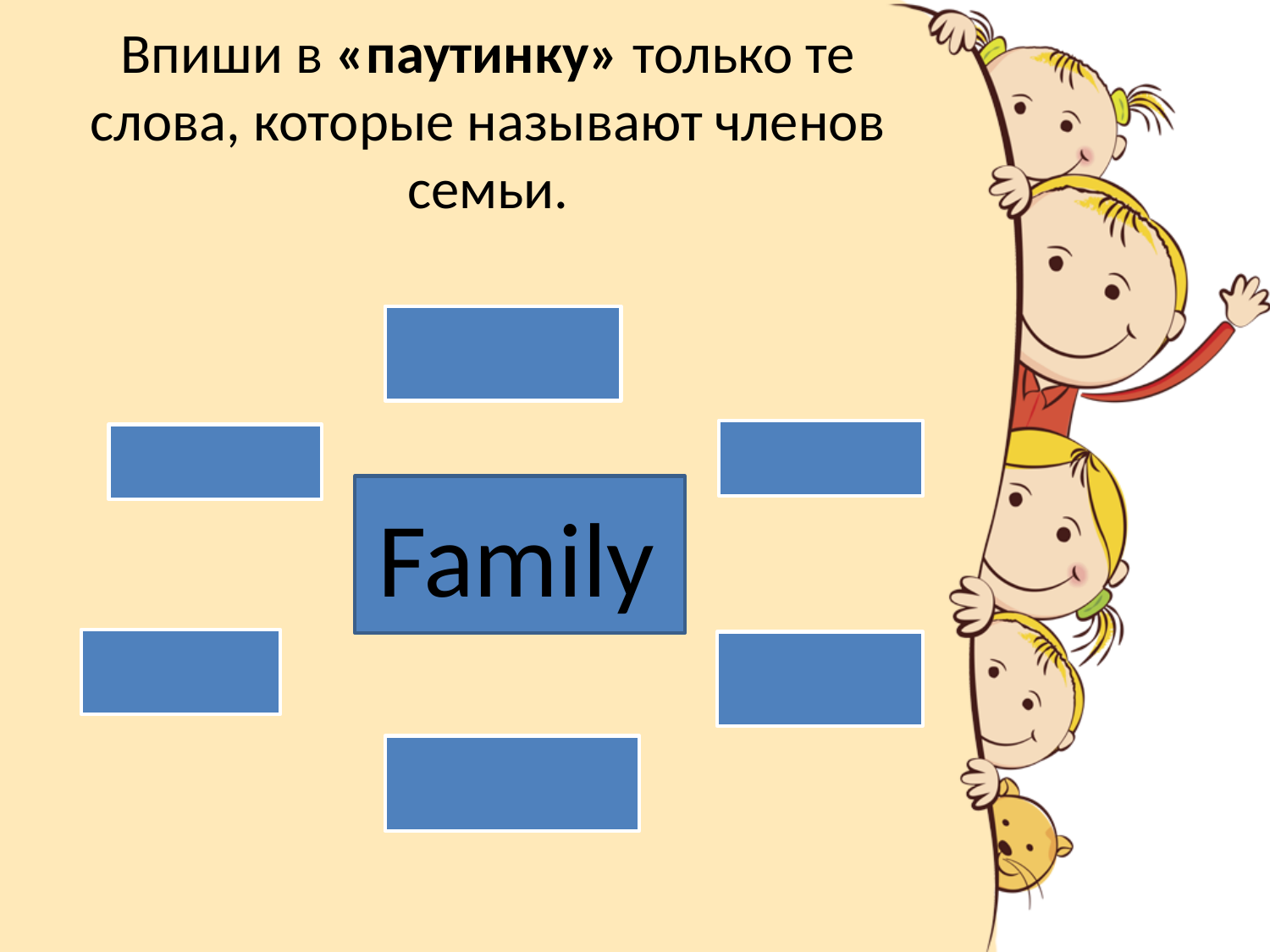

# Впиши в «паутинку» только те слова, которые называют членов семьи.

Family